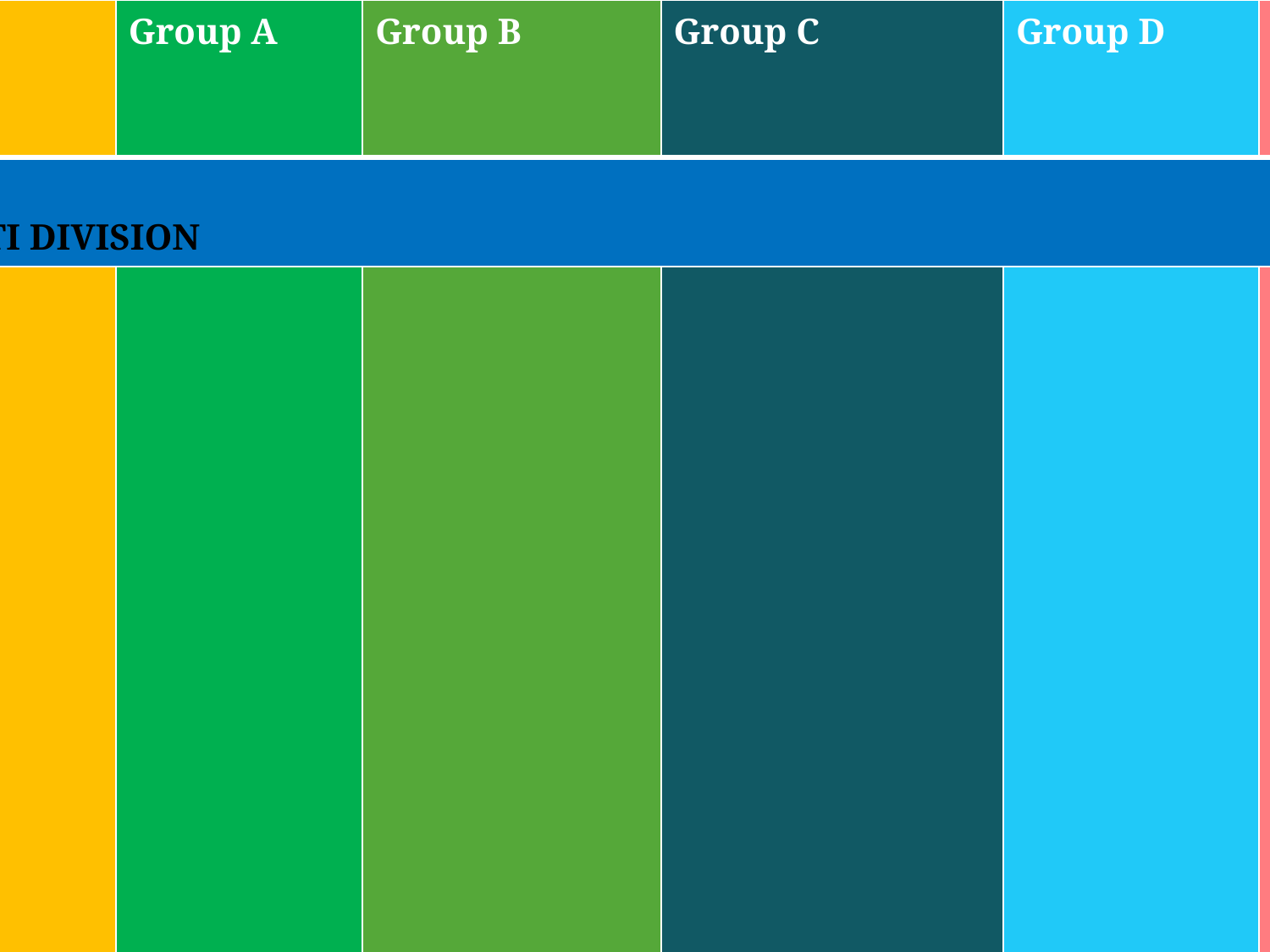

| District | Group A | Group B | Group C | Group D | Group D |
| --- | --- | --- | --- | --- | --- |
| AMARAVATI DIVISION |  |  |  |  |  |
| Yavatmal |  |  |  |  | Yavatmal Babhulgaon Kalamb Kelapur Ralegaon Ghatanji Wani Maregaon Pusad Mahagaon Umarkhed Darwaha Ner Digras Arni Zari-Jamdi |